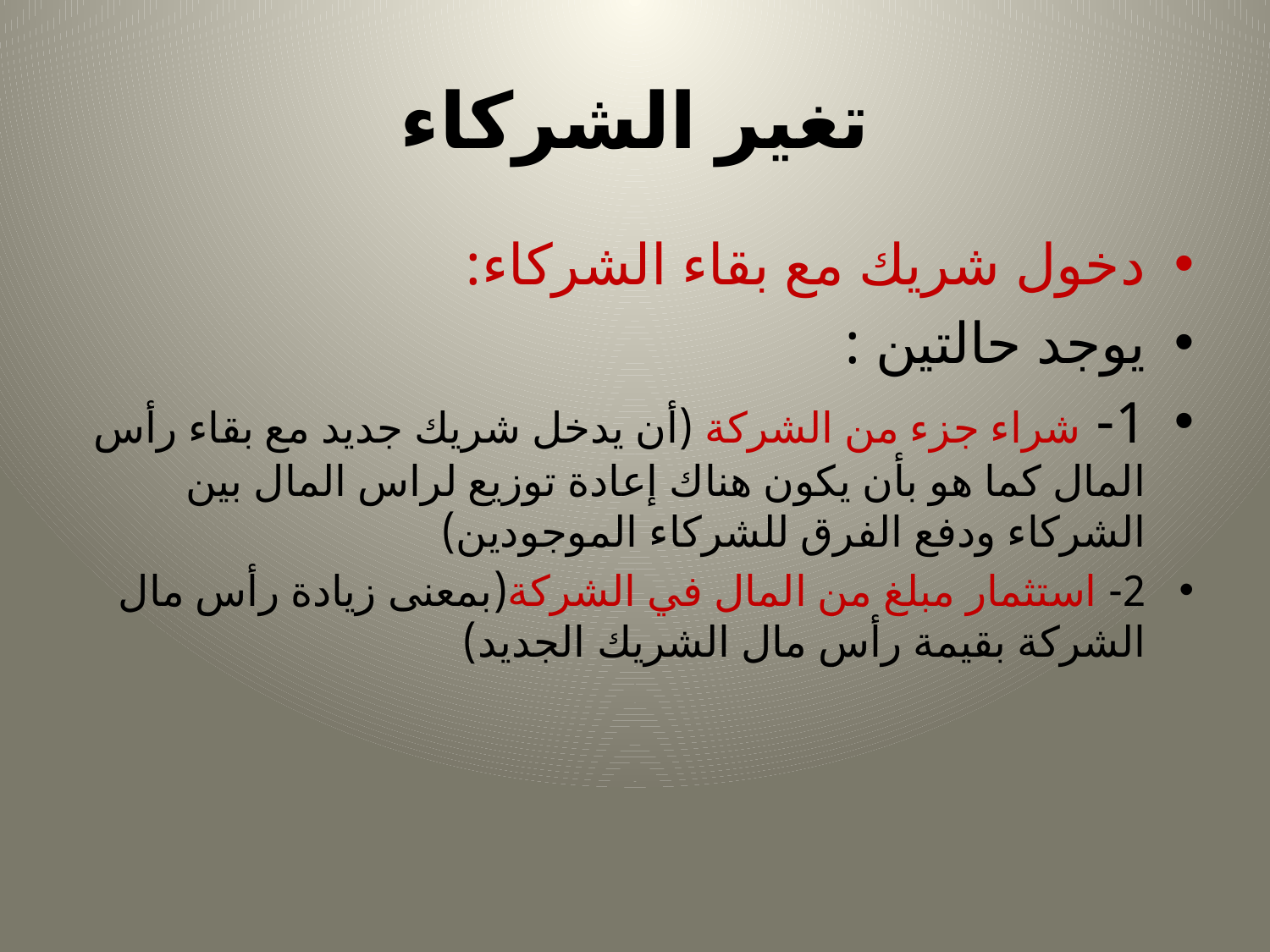

# تغير الشركاء
دخول شريك مع بقاء الشركاء:
يوجد حالتين :
1- شراء جزء من الشركة (أن يدخل شريك جديد مع بقاء رأس المال كما هو بأن يكون هناك إعادة توزيع لراس المال بين الشركاء ودفع الفرق للشركاء الموجودين)
2- استثمار مبلغ من المال في الشركة(بمعنى زيادة رأس مال الشركة بقيمة رأس مال الشريك الجديد)